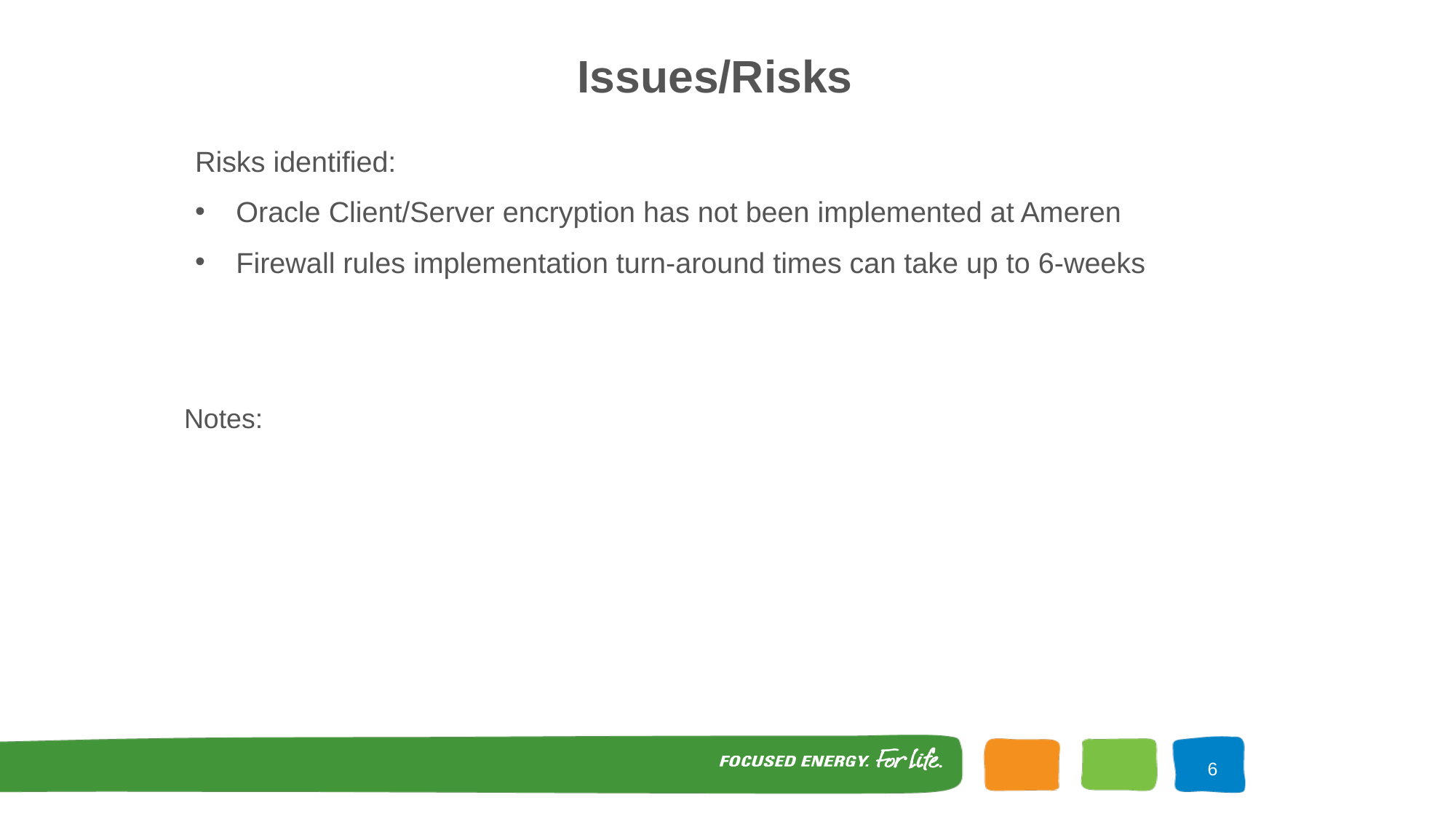

# Issues/Risks
Risks identified:​
Oracle Client/Server encryption has not been implemented at Ameren​
Firewall rules implementation turn-around times can take up to 6-weeks​

Notes:
6